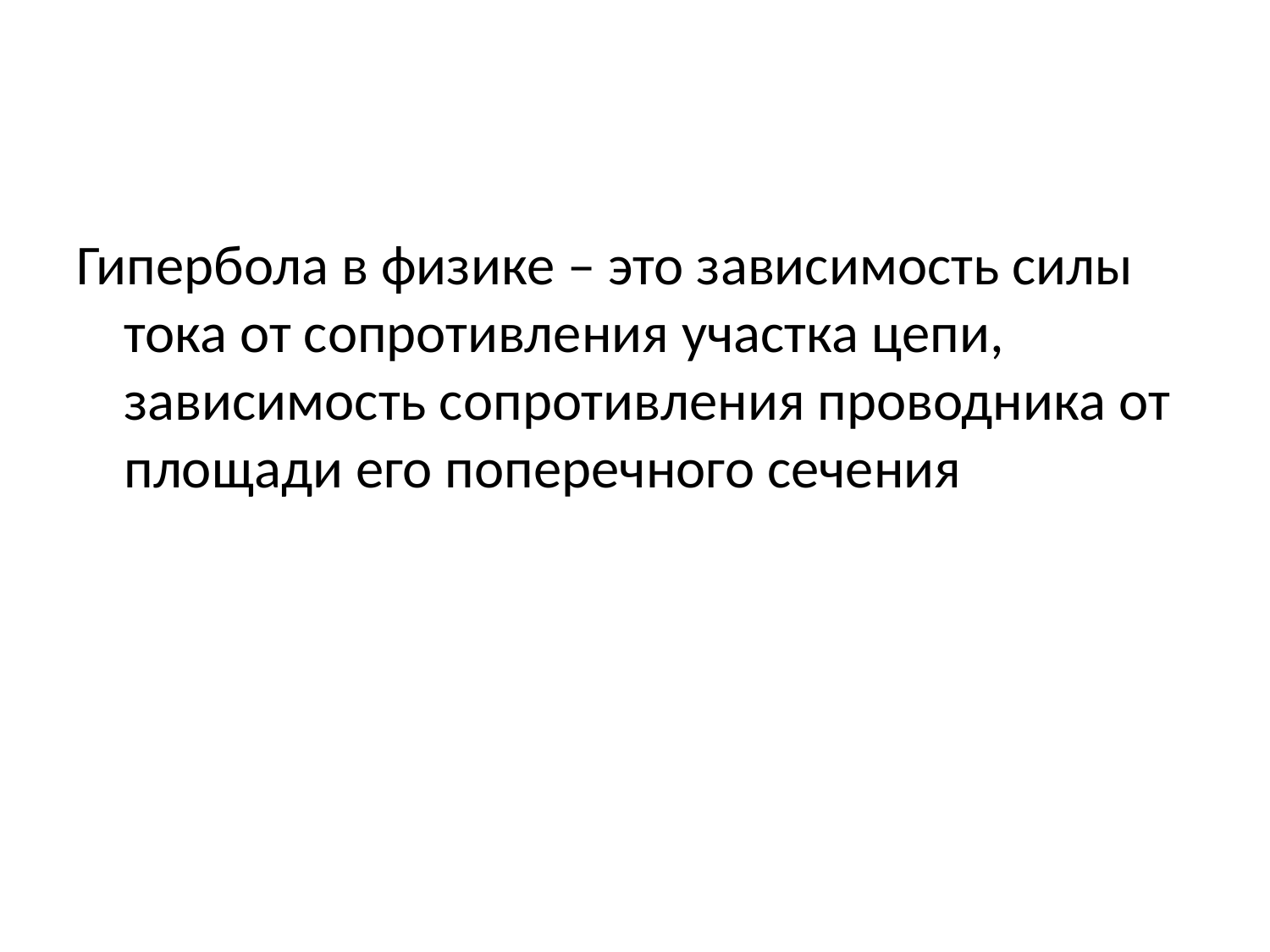

#
Гипербола в физике – это зависимость силы тока от сопротивления участка цепи, зависимость сопротивления проводника от площади его поперечного сечения